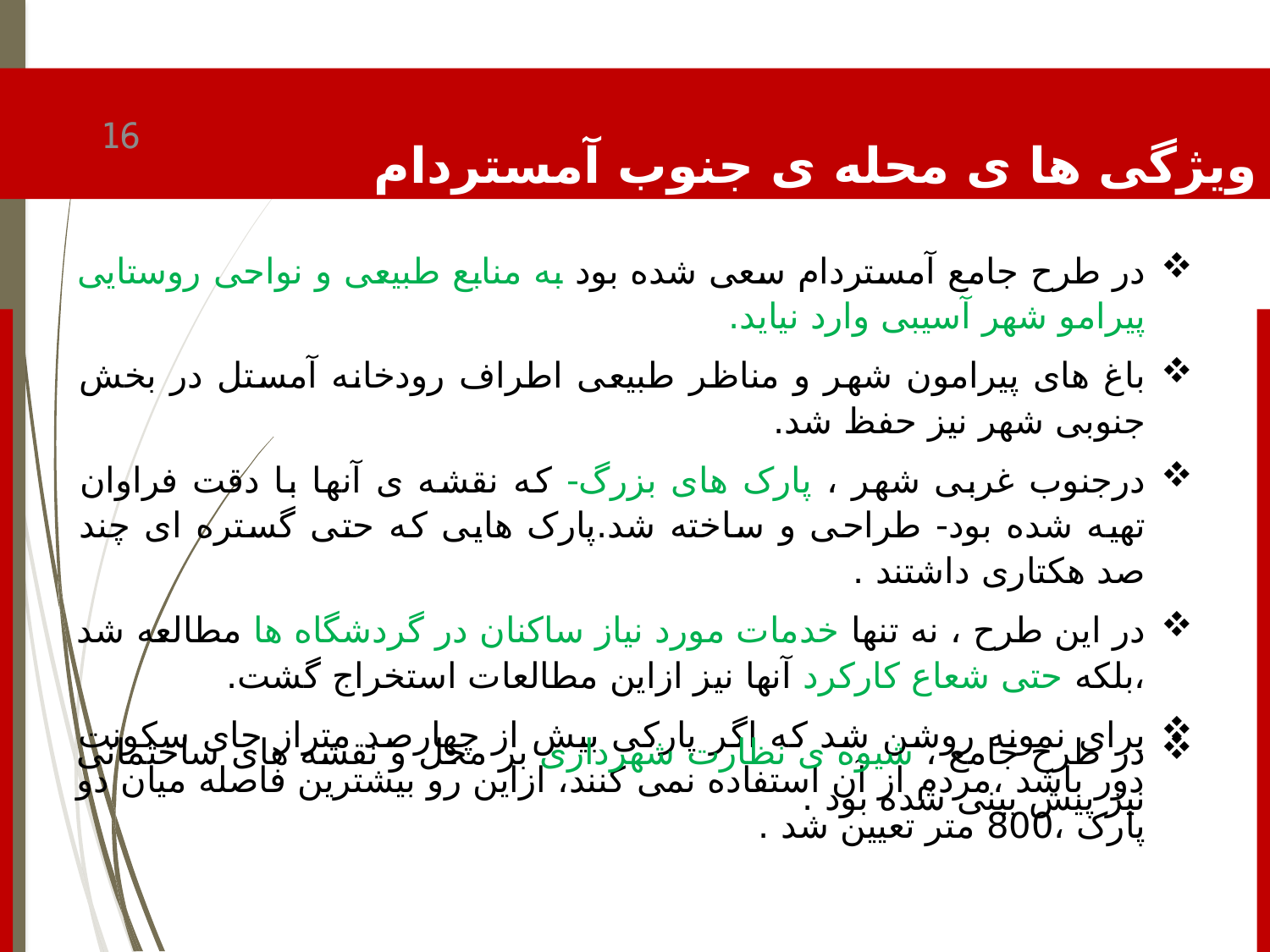

ویژگی ها ی محله ی جنوب آمستردام
16
در طرح جامع آمستردام سعی شده بود به منابع طبیعی و نواحی روستایی پیرامو شهر آسیبی وارد نیاید.
باغ های پیرامون شهر و مناظر طبیعی اطراف رودخانه آمستل در بخش جنوبی شهر نیز حفظ شد.
درجنوب غربی شهر ، پارک های بزرگ- که نقشه ی آنها با دقت فراوان تهیه شده بود- طراحی و ساخته شد.پارک هایی که حتی گستره ای چند صد هکتاری داشتند .
در این طرح ، نه تنها خدمات مورد نیاز ساکنان در گردشگاه ها مطالعه شد ،بلکه حتی شعاع کارکرد آنها نیز ازاین مطالعات استخراج گشت.
برای نمونه روشن شد که اگر پارکی بیش از چهارصد متراز جای سکونت دور باشد ،مردم از آن استفاده نمی کنند، ازاین رو بیشترین فاصله میان دو پارک ،800 متر تعیین شد .

در طرح جامع ، شیوه ی نظارت شهرداری بر محل و نقشه های ساختمانی نیز پیش بینی شده بود .